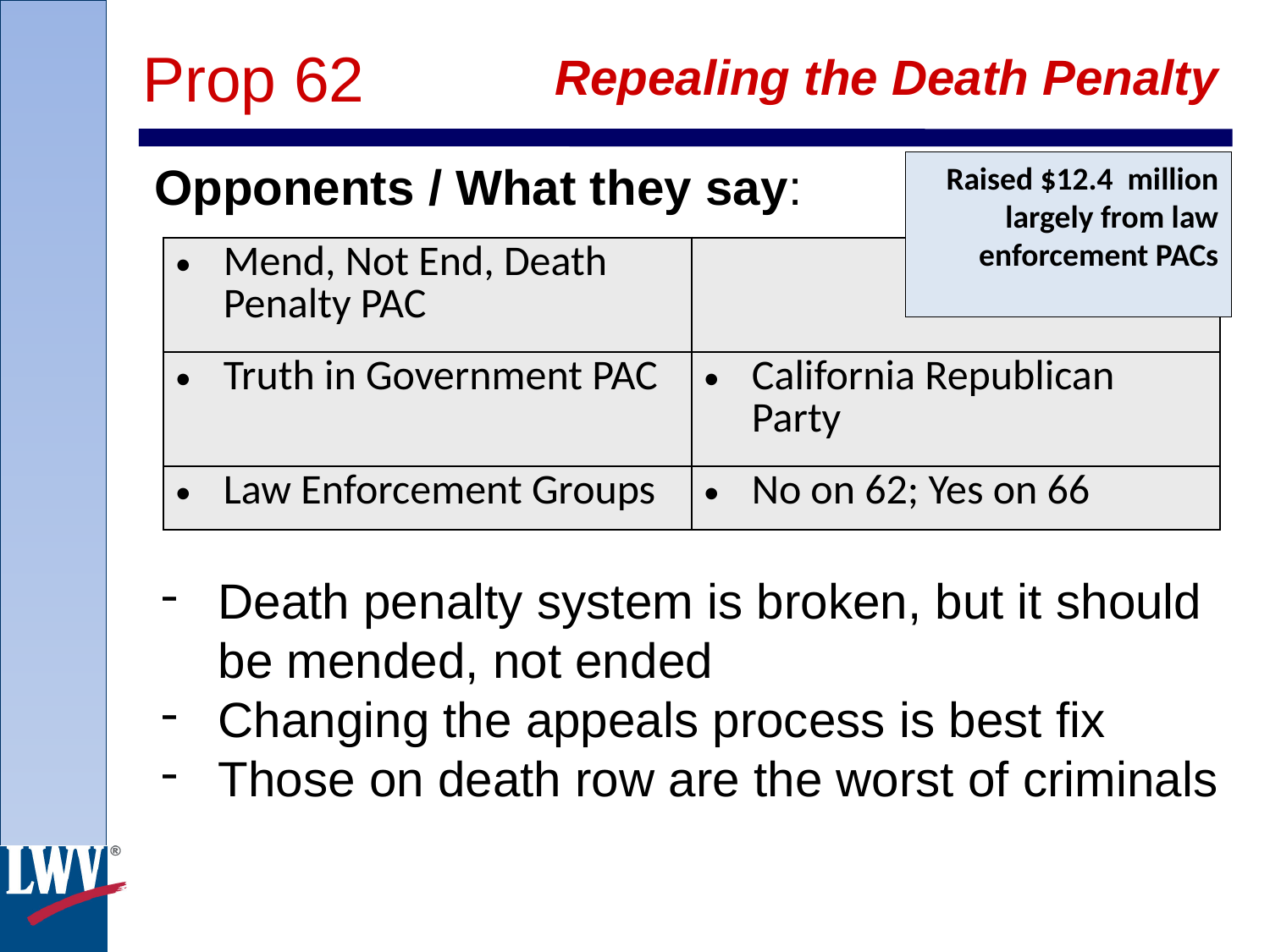

Prop 62
Repealing the Death Penalty
Opponents / What they say:

Death penalty system is broken, but it should be mended, not ended
Changing the appeals process is best fix
Those on death row are the worst of criminals
Raised $12.4  million largely from law enforcement PACs

| Mend, Not End, Death Penalty PAC |  |
| --- | --- |
| Truth in Government PAC | California Republican Party |
| Law Enforcement Groups | No on 62; Yes on 66 |